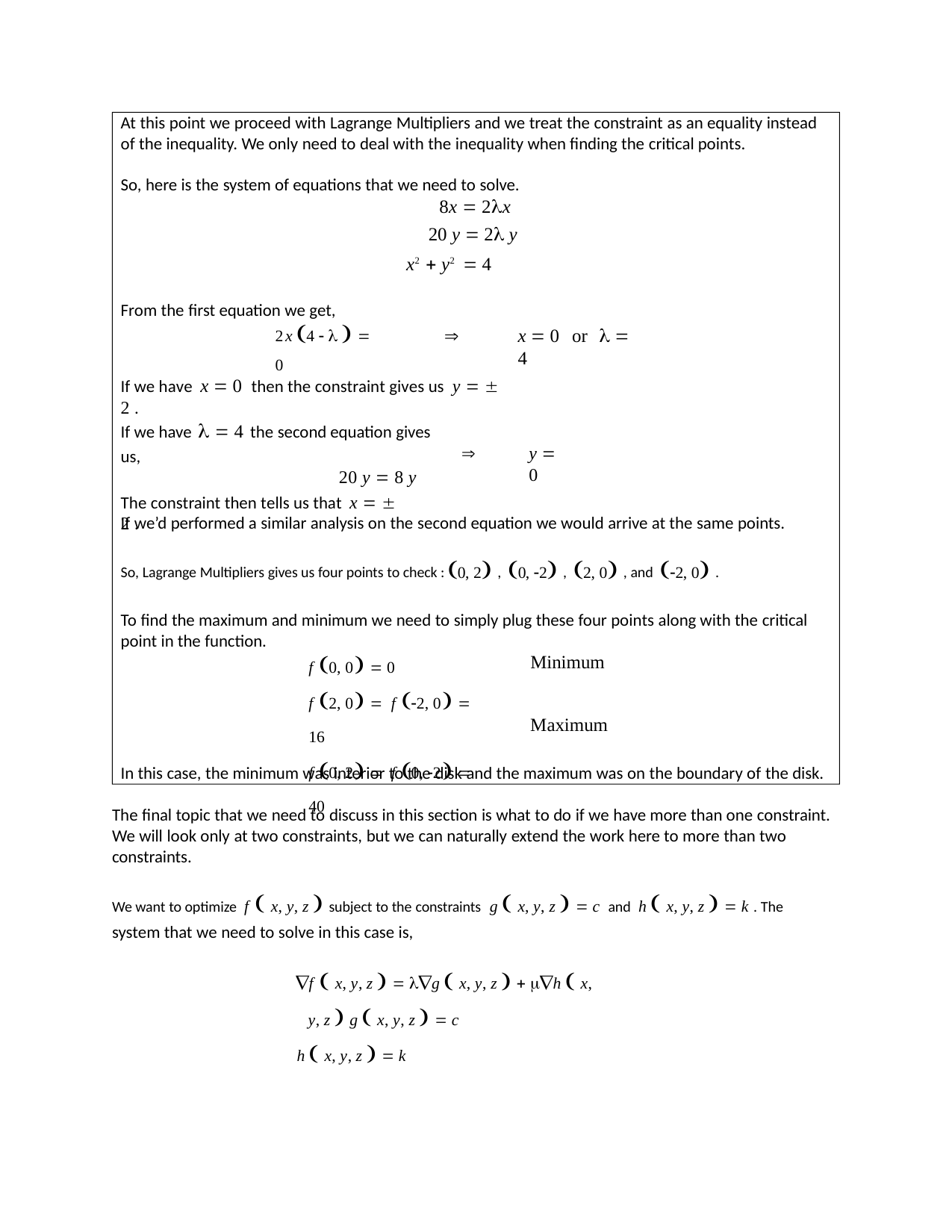

At this point we proceed with Lagrange Multipliers and we treat the constraint as an equality instead  of the inequality. We only need to deal with the inequality when finding the critical points.

So, here is the system of equations that we need to solve.
8x = 2λx
20 y = 2λ y
x2 + y2 = 4

From the first equation we get,
2x (4 − λ ) = 0
x = 0 or	λ = 4
⇒
If we have  x = 0  then the constraint gives us  y = ± 2 .
If we have λ = 4 the second equation gives us,
20 y = 8 y
The constraint then tells us that  x = ± 2 .
y = 0
⇒
If we’d performed a similar analysis on the second equation we would arrive at the same points.

So, Lagrange Multipliers gives us four points to check : (0, 2) , (0, −2) , (2, 0) , and (−2, 0) .
To find the maximum and minimum we need to simply plug these four points along with the critical  point in the function.
f (0, 0) = 0
f (2, 0) =  f (−2, 0) = 16
f (0, 2) =  f (0, −2) = 40
Minimum
Maximum
In this case, the minimum was interior to the disk and the maximum was on the boundary of the disk.

The final topic that we need to discuss in this section is what to do if we have more than one constraint.  We will look only at two constraints, but we can naturally extend the work here to more than two  constraints.
We want to optimize f ( x, y, z ) subject to the constraints g ( x, y, z ) = c and h ( x, y, z ) = k . The  system that we need to solve in this case is,

∇f ( x, y, z ) = λ∇g ( x, y, z ) + μ∇h ( x, y, z ) g ( x, y, z ) = c
h ( x, y, z ) = k